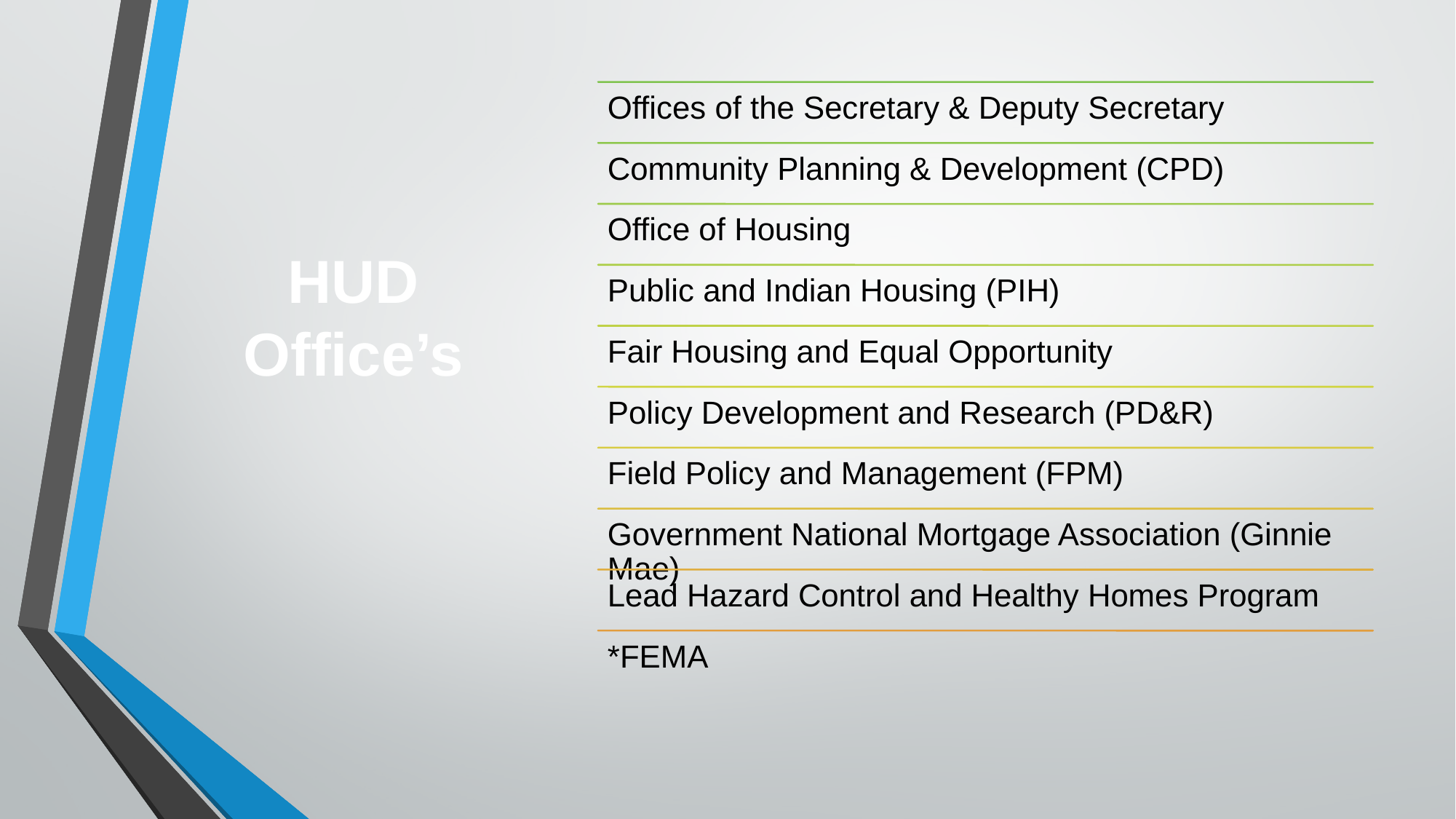

# HUD Office’s
Offices of the Secretary & Deputy Secretary
Community Planning & Development (CPD)
Office of Housing
Public and Indian Housing (PIH)
Fair Housing and Equal Opportunity
Policy Development and Research (PD&R)
Field Policy and Management (FPM)
Government National Mortgage Association (Ginnie Mae)
Lead Hazard Control and Healthy Homes Program
*FEMA